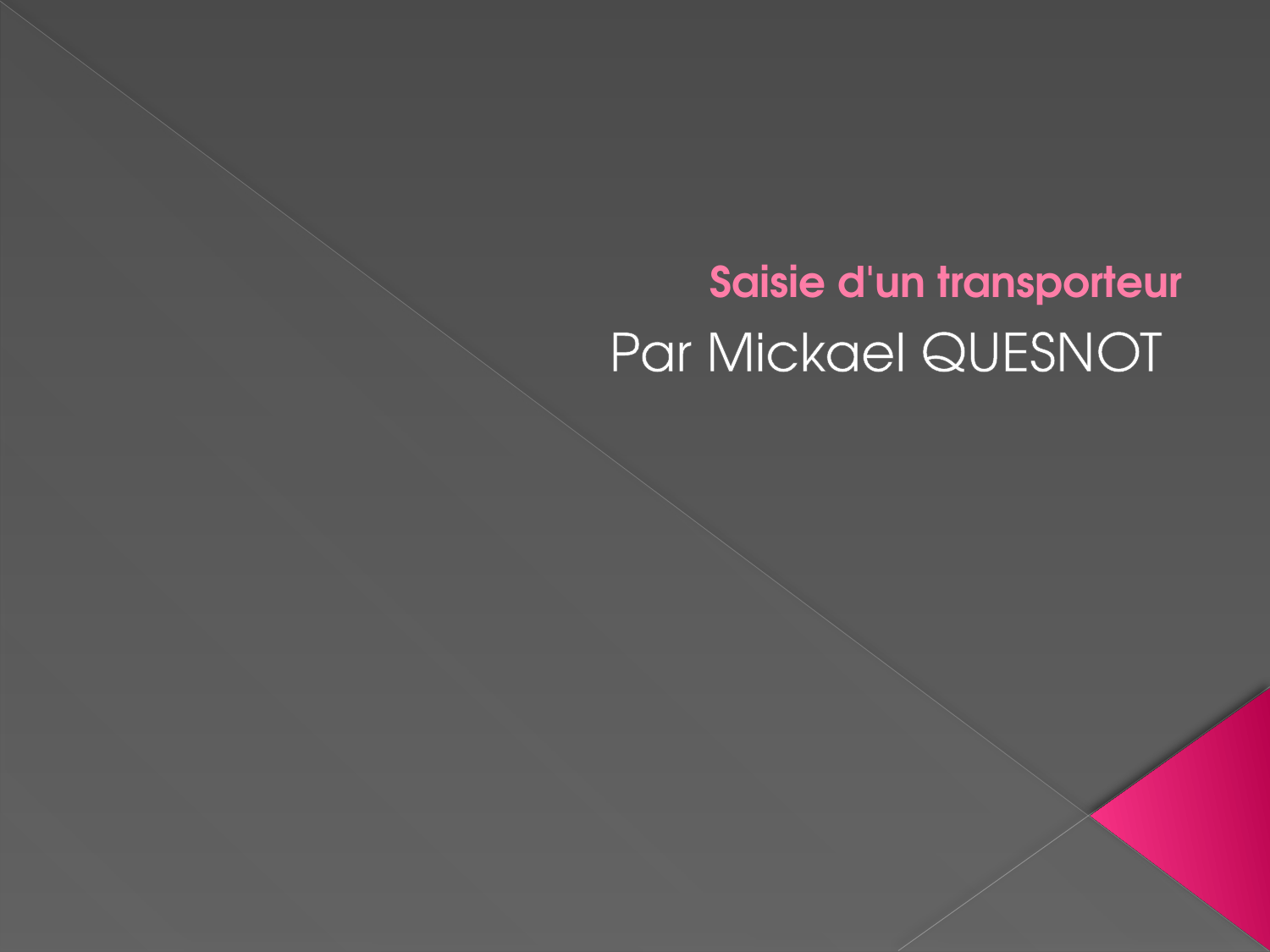

# Saisie d'un transporteur
Par Mickael QUESNOT